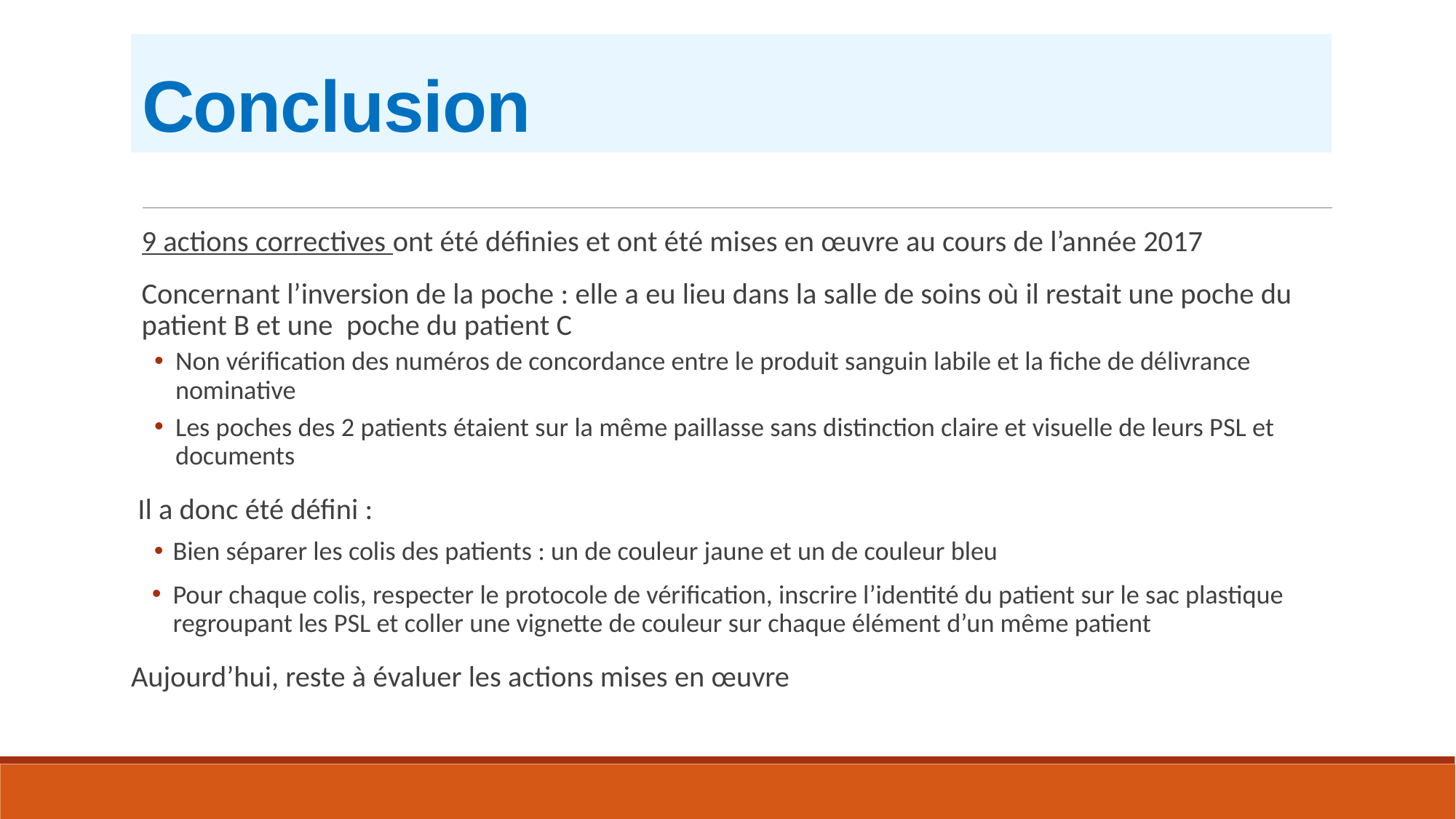

# Conclusion
9 actions correctives ont été définies et ont été mises en œuvre au cours de l’année 2017
Concernant l’inversion de la poche : elle a eu lieu dans la salle de soins où il restait une poche du patient B et une  poche du patient C
Non vérification des numéros de concordance entre le produit sanguin labile et la fiche de délivrance nominative
Les poches des 2 patients étaient sur la même paillasse sans distinction claire et visuelle de leurs PSL et documents
 Il a donc été défini :
Bien séparer les colis des patients : un de couleur jaune et un de couleur bleu
Pour chaque colis, respecter le protocole de vérification, inscrire l’identité du patient sur le sac plastique regroupant les PSL et coller une vignette de couleur sur chaque élément d’un même patient
Aujourd’hui, reste à évaluer les actions mises en œuvre